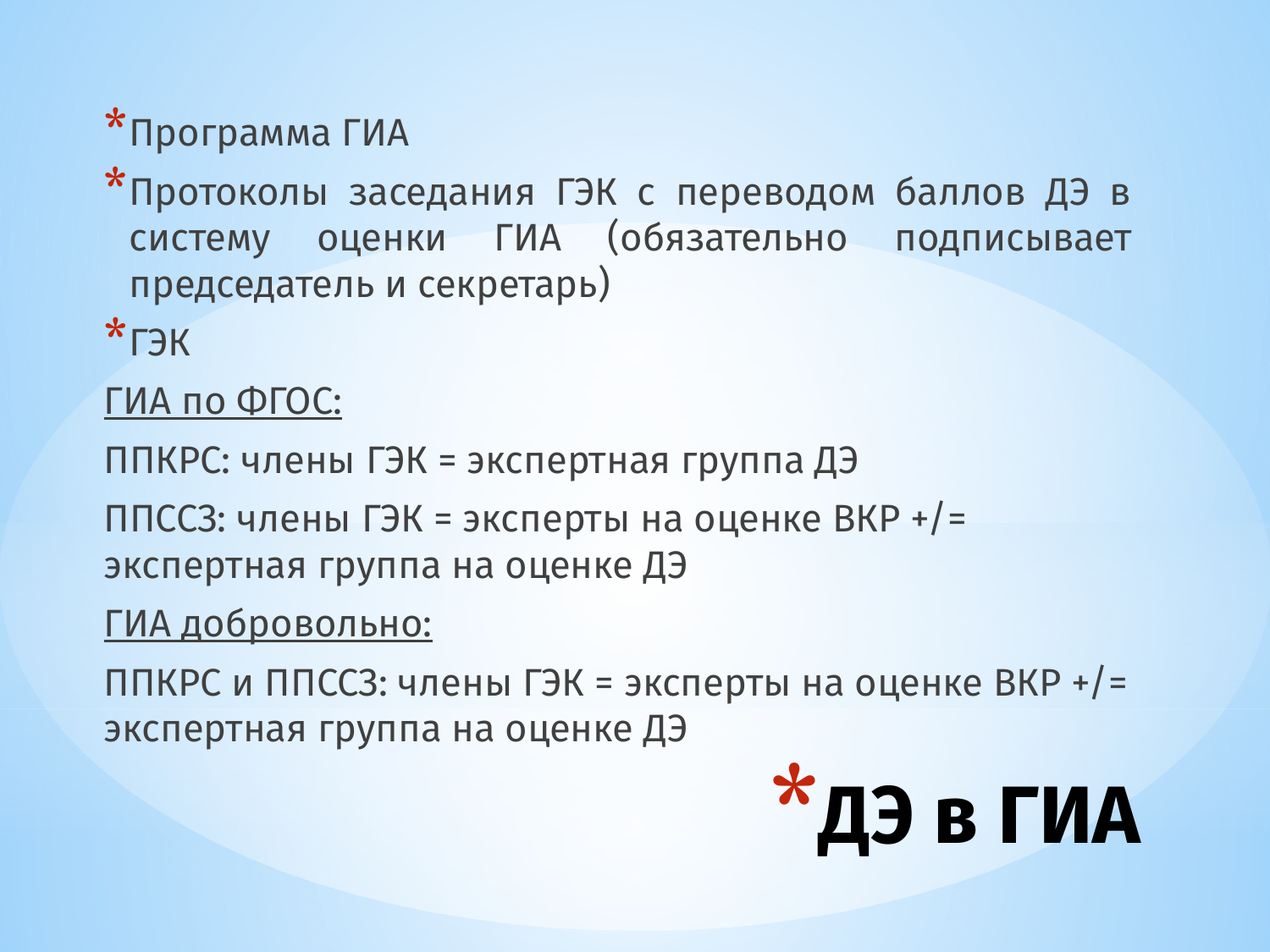

Программа ГИА
Протоколы заседания ГЭК с переводом баллов ДЭ в систему оценки ГИА (обязательно подписывает председатель и секретарь)
ГЭК
ГИА по ФГОС:
ППКРС: члены ГЭК = экспертная группа ДЭ
ППССЗ: члены ГЭК = эксперты на оценке ВКР +/= экспертная группа на оценке ДЭ
ГИА добровольно:
ППКРС и ППССЗ: члены ГЭК = эксперты на оценке ВКР +/= экспертная группа на оценке ДЭ

# ДЭ в ГИА